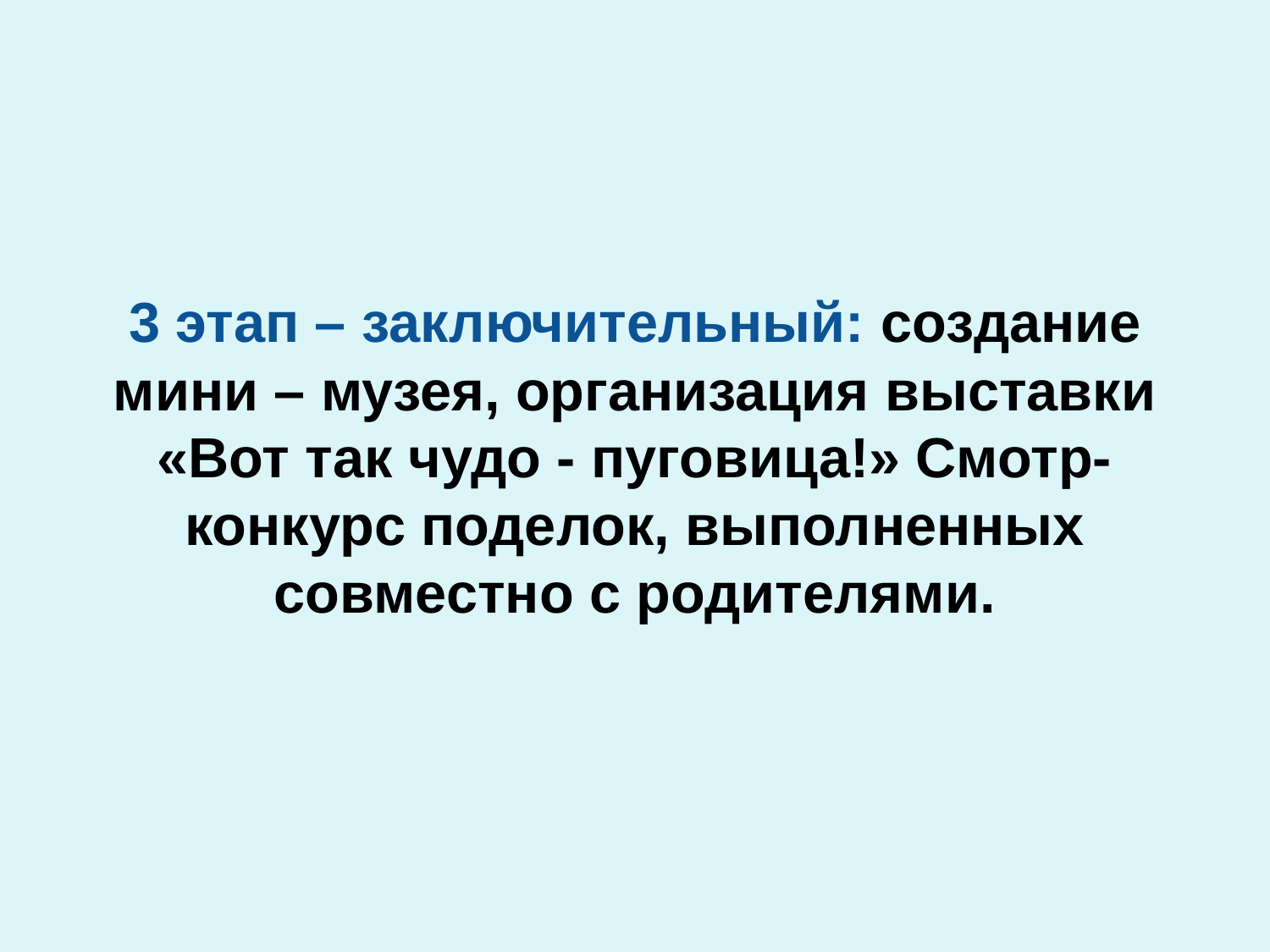

# 3 этап – заключительный: создание мини – музея, организация выставки «Вот так чудо - пуговица!» Смотр-конкурс поделок, выполненных совместно с родителями.